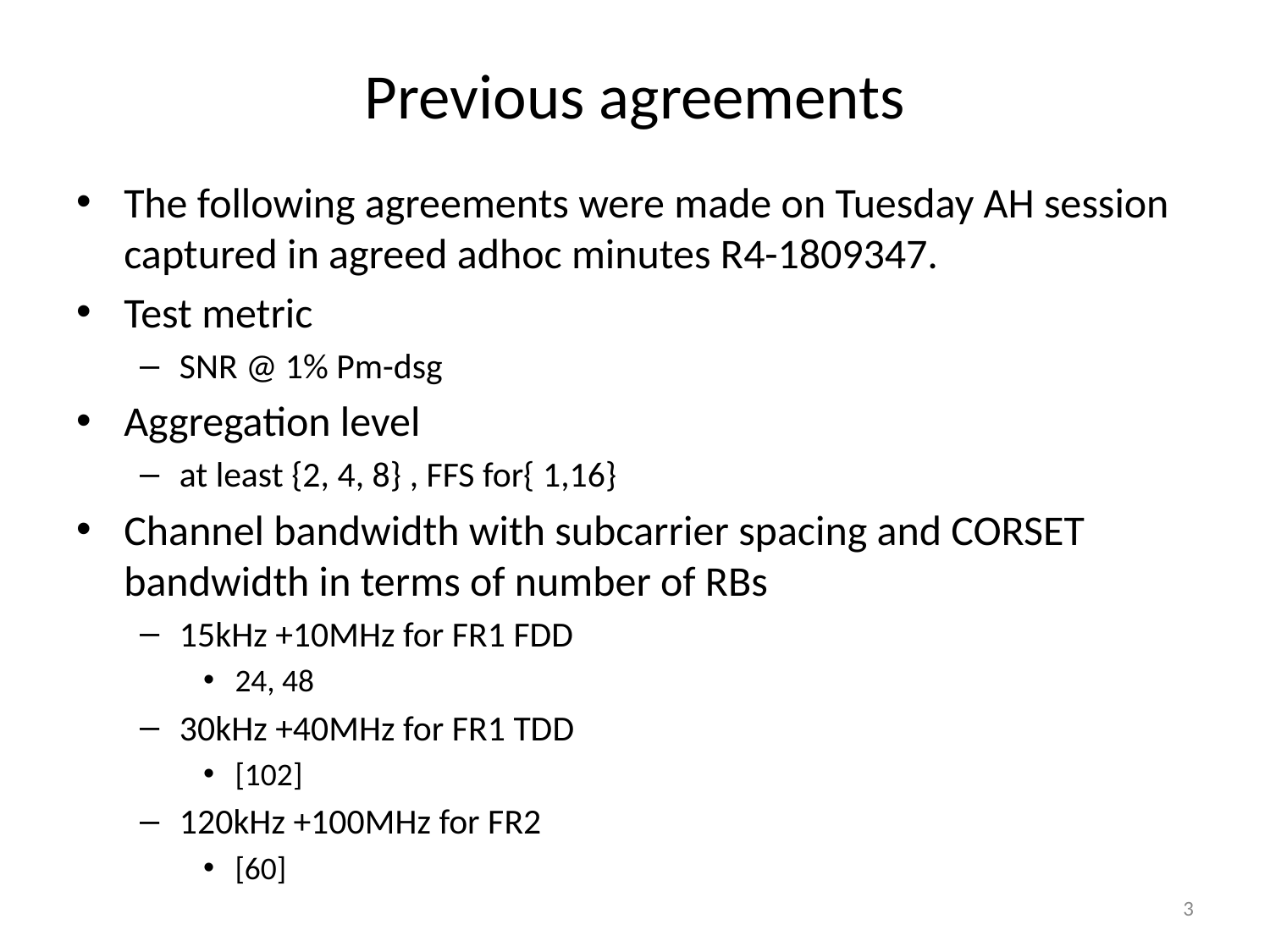

# Previous agreements
The following agreements were made on Tuesday AH session captured in agreed adhoc minutes R4-1809347.
Test metric
SNR @ 1% Pm-dsg
Aggregation level
at least {2, 4, 8} , FFS for{ 1,16}
Channel bandwidth with subcarrier spacing and CORSET bandwidth in terms of number of RBs
15kHz +10MHz for FR1 FDD
24, 48
30kHz +40MHz for FR1 TDD
[102]
120kHz +100MHz for FR2
[60]

3